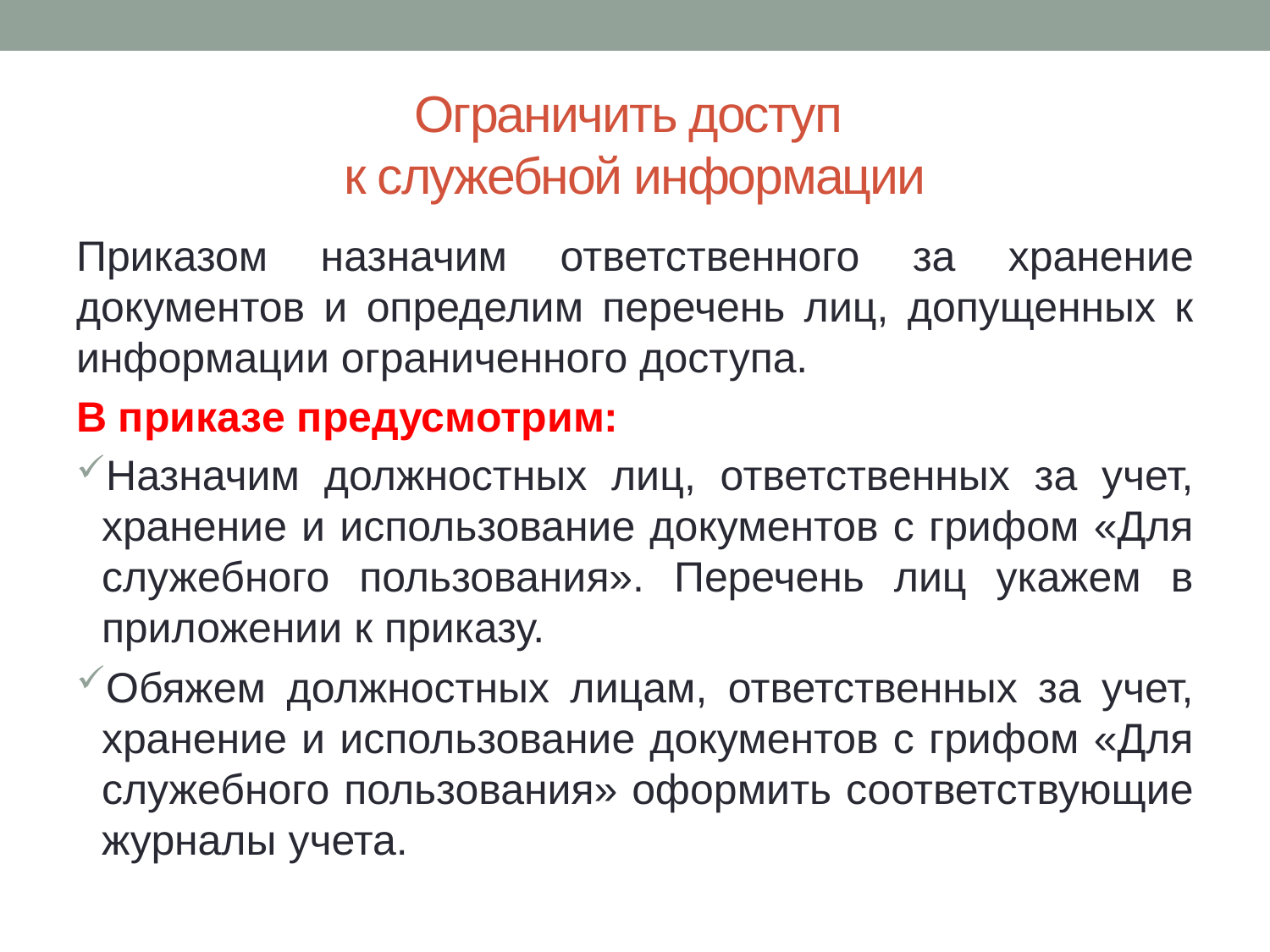

# Ограничить доступ к служебной информации
Приказом назначим ответственного за хранение документов и определим перечень лиц, допущенных к информации ограниченного доступа.
В приказе предусмотрим:
Назначим должностных лиц, ответственных за учет, хранение и использование документов с грифом «Для служебного пользования». Перечень лиц укажем в приложении к приказу.
Обяжем должностных лицам, ответственных за учет, хранение и использование документов с грифом «Для служебного пользования» оформить соответствующие журналы учета.